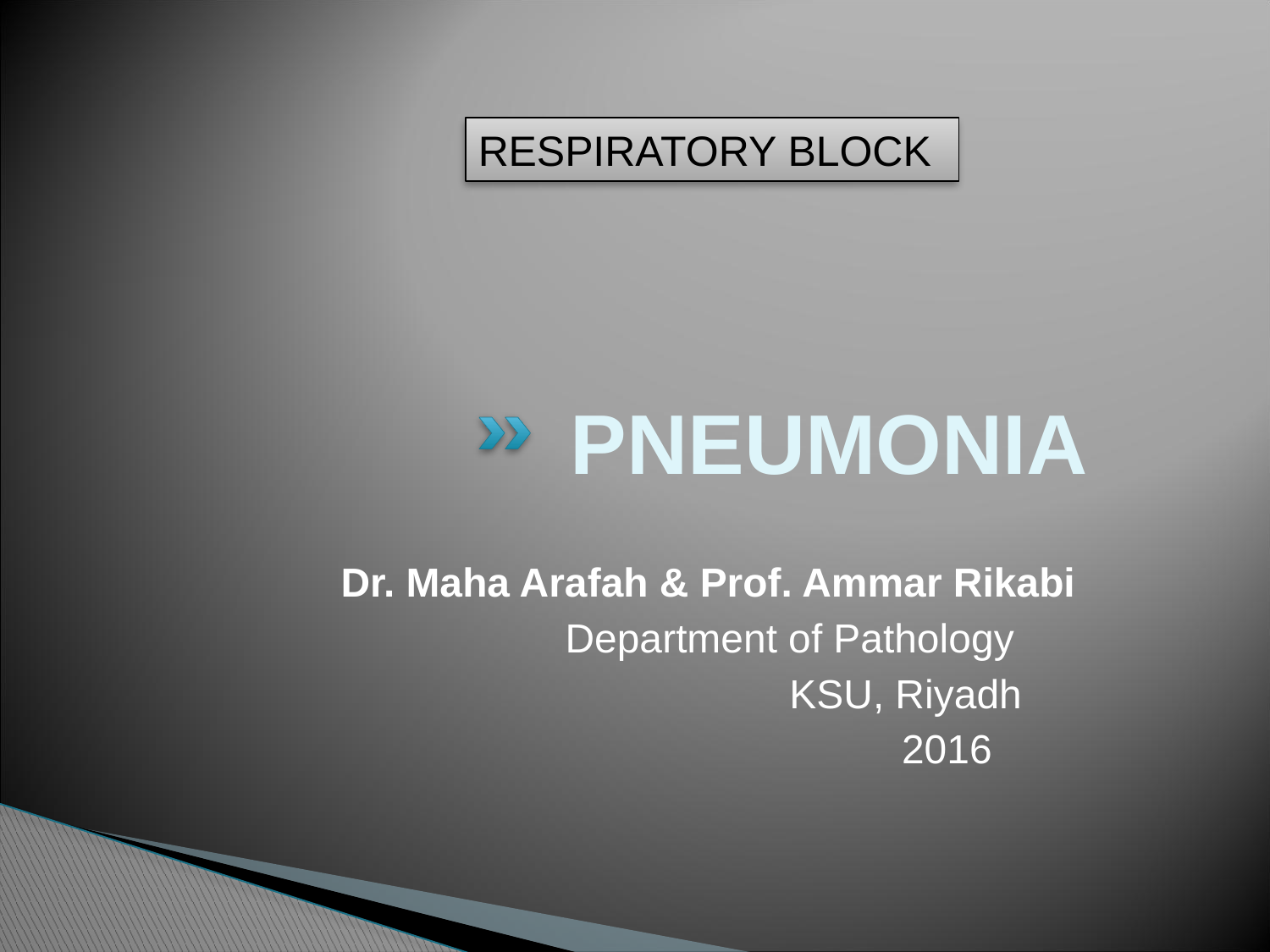

RESPIRATORY BLOCK
# PNEUMONIA
                           Dr. Maha Arafah & Prof. Ammar Rikabi
                                               Department of Pathology
                                                                   KSU, Riyadh
                                                                             2016